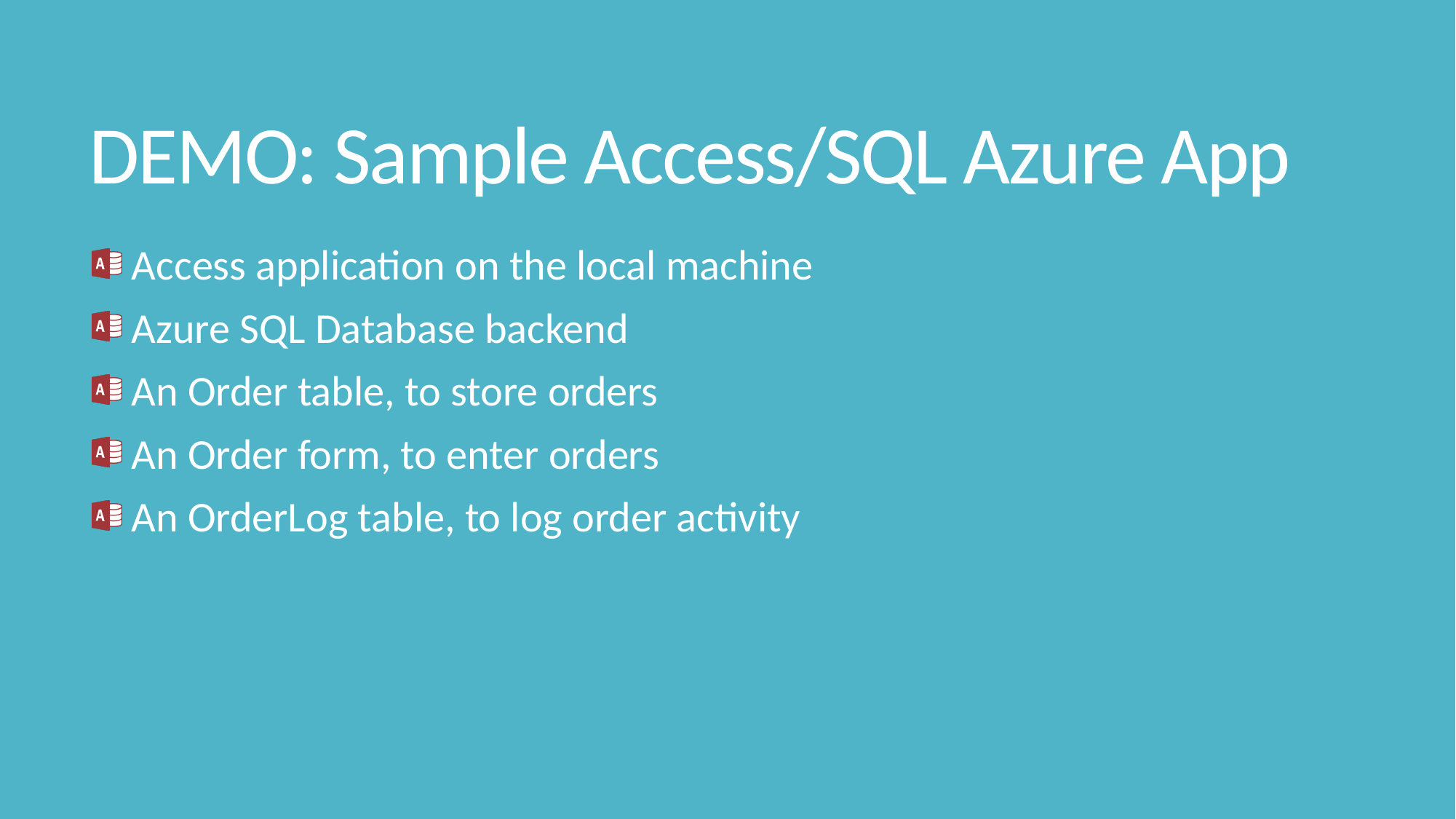

# DEMO: Sample Access/SQL Azure App
 Access application on the local machine
 Azure SQL Database backend
 An Order table, to store orders
 An Order form, to enter orders
 An OrderLog table, to log order activity